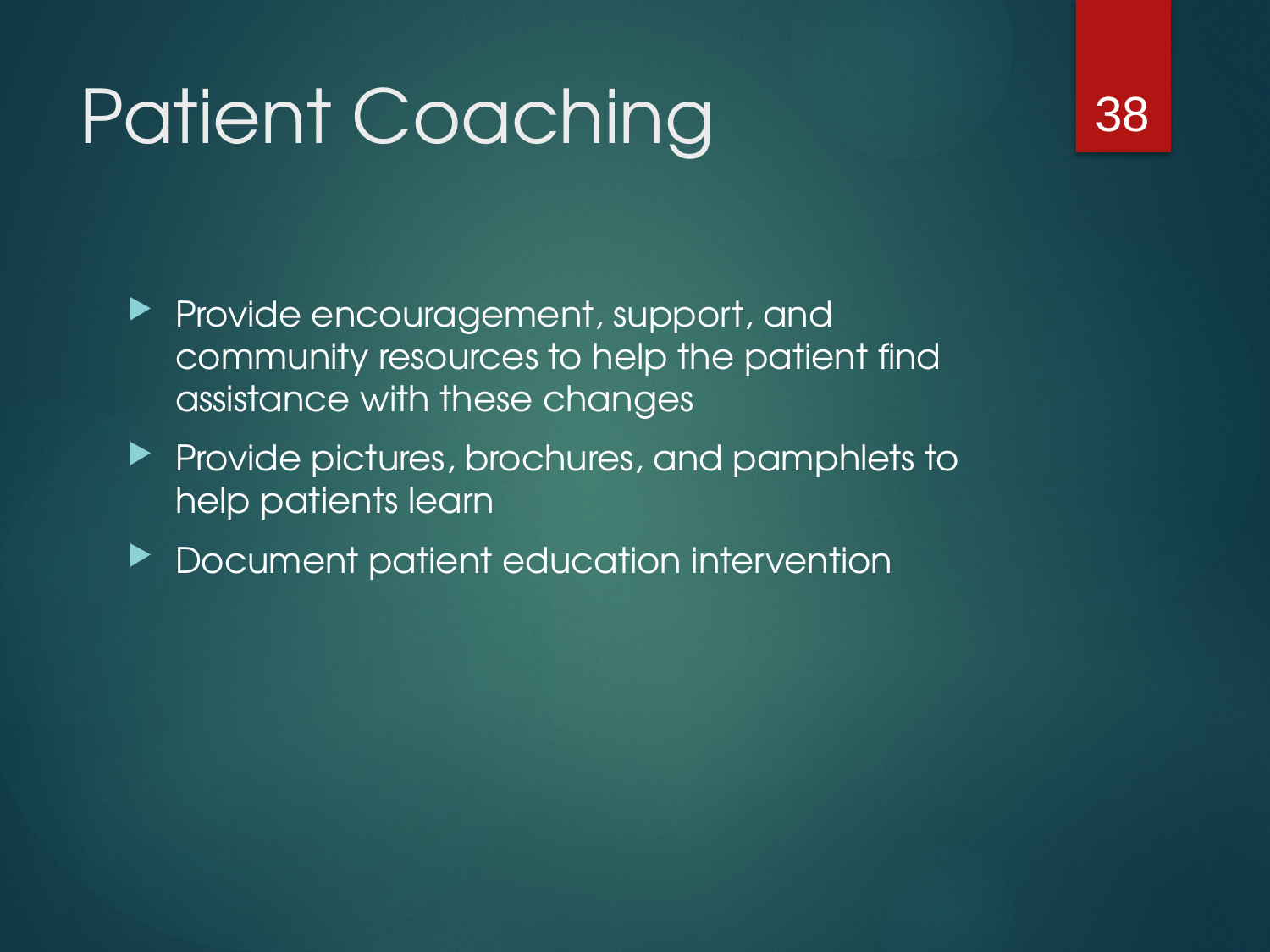

38
# Patient Coaching
Provide encouragement, support, and community resources to help the patient find assistance with these changes
Provide pictures, brochures, and pamphlets to help patients learn
Document patient education intervention